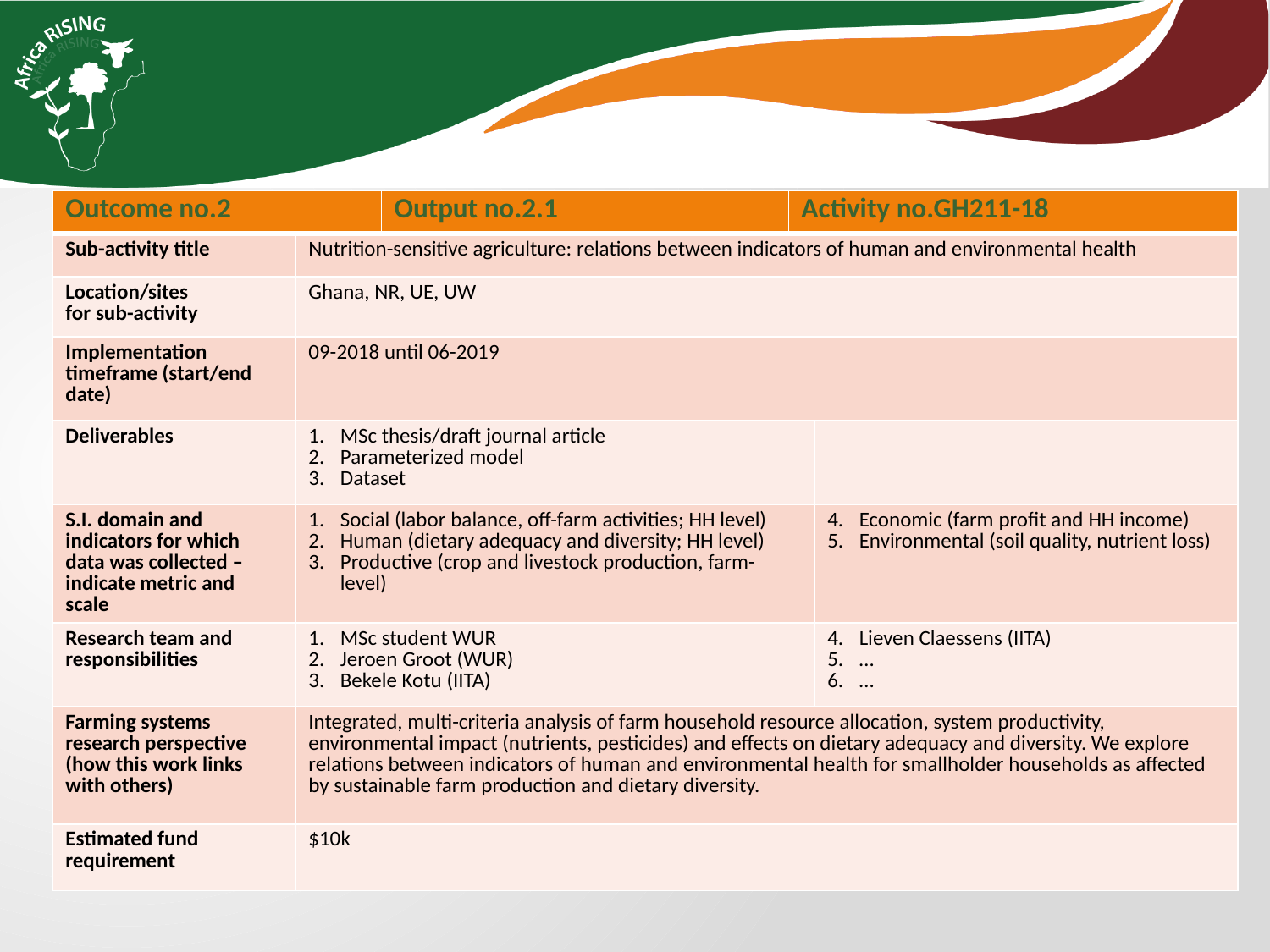

| Outcome no.2 |  | Output no.2.1 | Activity no.GH211-18 |  |
| --- | --- | --- | --- | --- |
| Sub-activity title | Nutrition-sensitive agriculture: relations between indicators of human and environmental health |  |  |  |
| Location/sites for sub-activity | Ghana, NR, UE, UW |  |  |  |
| Implementation timeframe (start/end date) | 09-2018 until 06-2019 |  |  |  |
| Deliverables | MSc thesis/draft journal article Parameterized model Dataset |  |  |  |
| S.I. domain and indicators for which data was collected – indicate metric and scale | Social (labor balance, off-farm activities; HH level) Human (dietary adequacy and diversity; HH level) Productive (crop and livestock production, farm-level) |  |  | Economic (farm profit and HH income) Environmental (soil quality, nutrient loss) |
| Research team and responsibilities | MSc student WUR Jeroen Groot (WUR) Bekele Kotu (IITA) |  |  | Lieven Claessens (IITA) … … |
| Farming systems research perspective (how this work links with others) | Integrated, multi-criteria analysis of farm household resource allocation, system productivity, environmental impact (nutrients, pesticides) and effects on dietary adequacy and diversity. We explore relations between indicators of human and environmental health for smallholder households as affected by sustainable farm production and dietary diversity. |  |  |  |
| Estimated fund requirement | $10k |  |  |  |